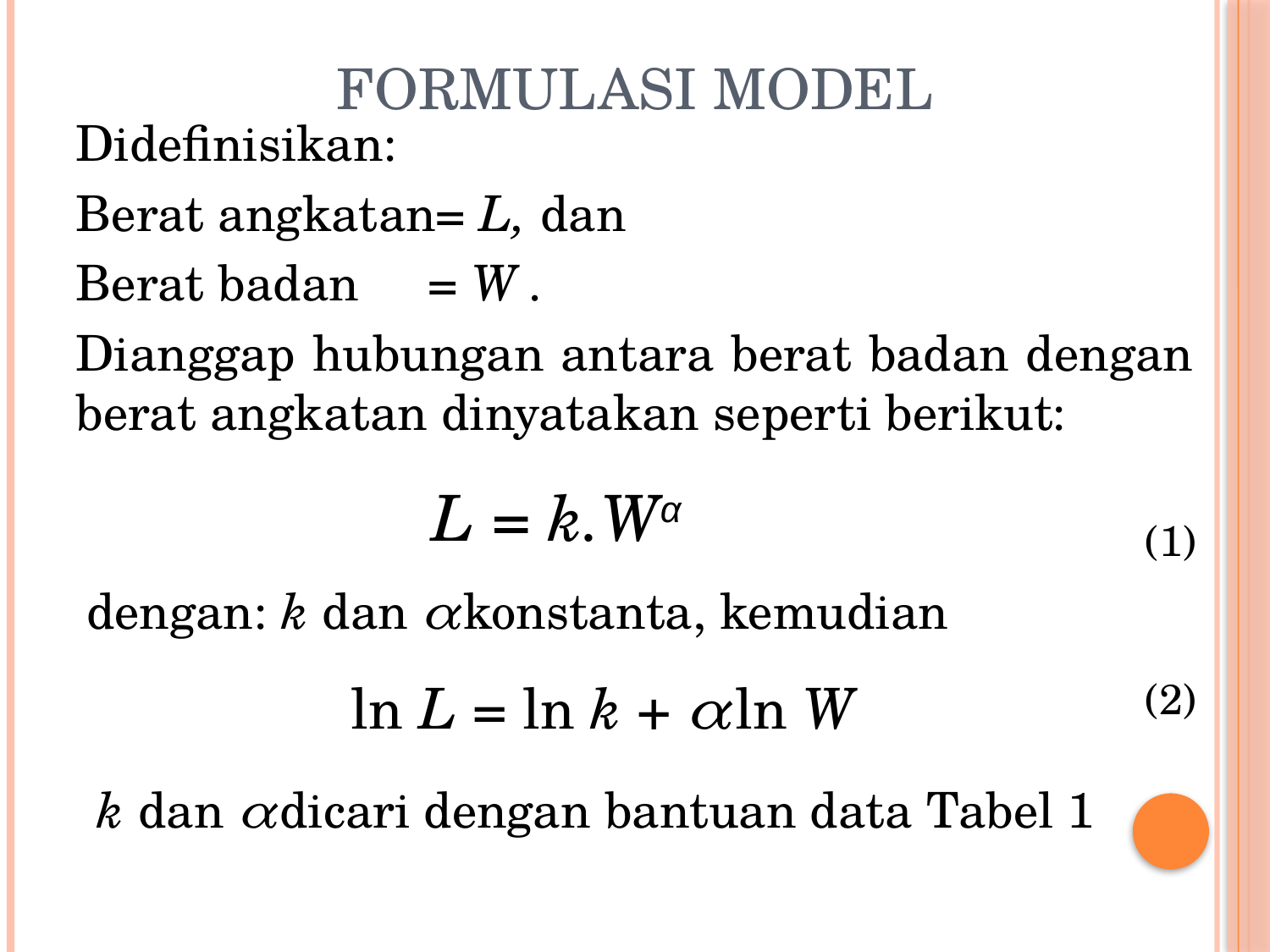

# Formulasi Model
Didefinisikan:
Berat angkatan= L, dan
Berat badan     = W .
Dianggap hubungan antara berat badan dengan berat angkatan dinyatakan seperti berikut:
L = k.Wα
(1)
dengan: k dan α konstanta, kemudian
ln L = ln k + α ln W
(2)
k dan α dicari dengan bantuan data Tabel 1